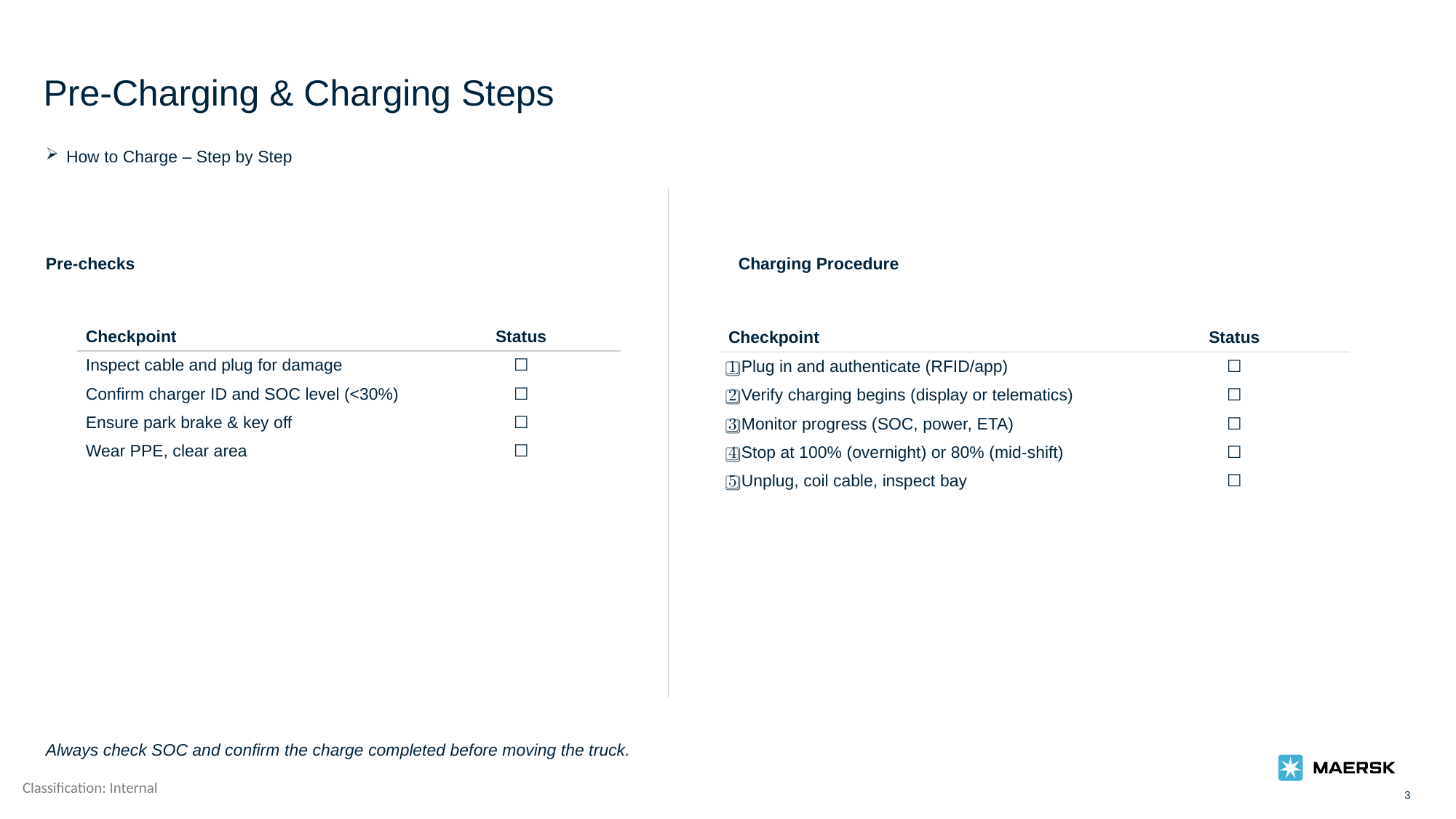

# Pre-Charging & Charging Steps
How to Charge – Step by Step
Pre-checks
Charging Procedure
| Checkpoint | Status |
| --- | --- |
| Inspect cable and plug for damage | ☐ |
| Confirm charger ID and SOC level (<30%) | ☐ |
| Ensure park brake & key off | ☐ |
| Wear PPE, clear area | ☐ |
| Checkpoint | Status |
| --- | --- |
| 1️⃣ Plug in and authenticate (RFID/app) | ☐ |
| 2️⃣ Verify charging begins (display or telematics) | ☐ |
| 3️⃣ Monitor progress (SOC, power, ETA) | ☐ |
| 4️⃣ Stop at 100% (overnight) or 80% (mid-shift) | ☐ |
| 5️⃣ Unplug, coil cable, inspect bay | ☐ |
Always check SOC and confirm the charge completed before moving the truck.
3